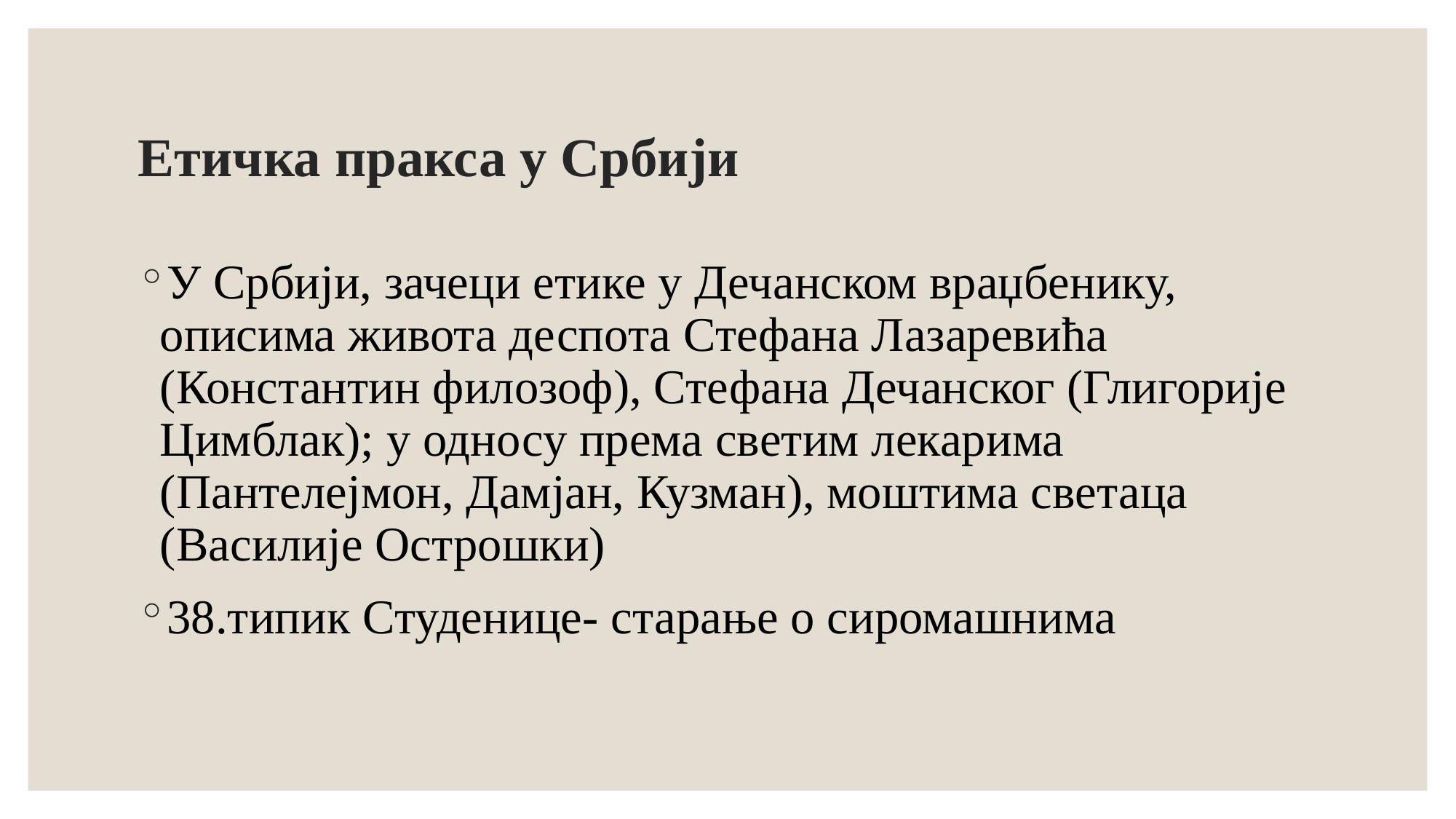

# Етичка пракса у Србији
У Србији, зачеци етике у Дечанском враџбенику, описима живота деспота Стефана Лазаревића (Константин филозоф), Стефана Дечанског (Глигорије Цимблак); у односу према светим лекарима (Пантелејмон, Дамјан, Кузман), моштима светаца (Василије Острошки)
38.типик Студеницe- старање о сиромашнимa